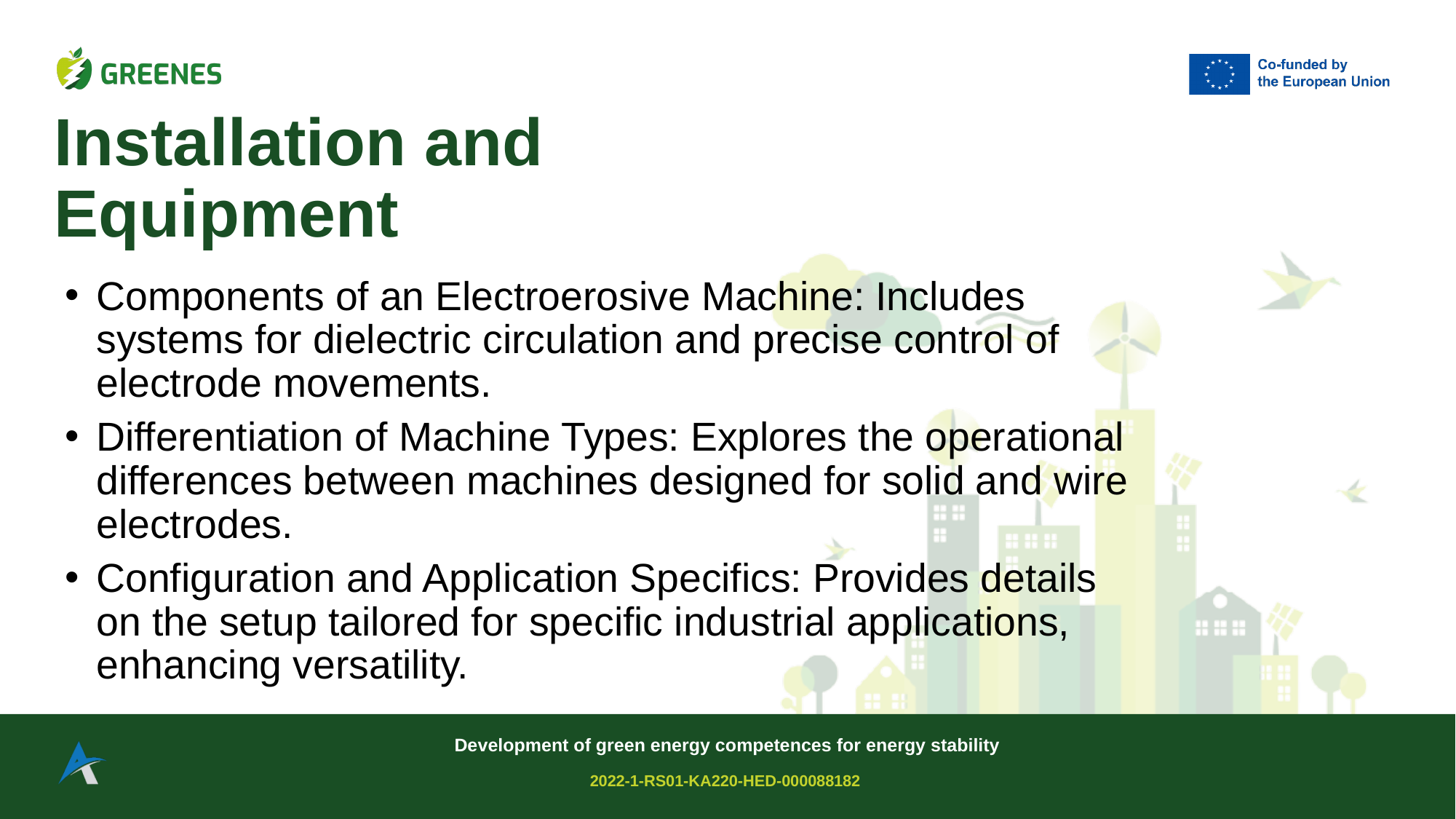

# Installation and Equipment
Components of an Electroerosive Machine: Includes systems for dielectric circulation and precise control of electrode movements.
Differentiation of Machine Types: Explores the operational differences between machines designed for solid and wire electrodes.
Configuration and Application Specifics: Provides details on the setup tailored for specific industrial applications, enhancing versatility.